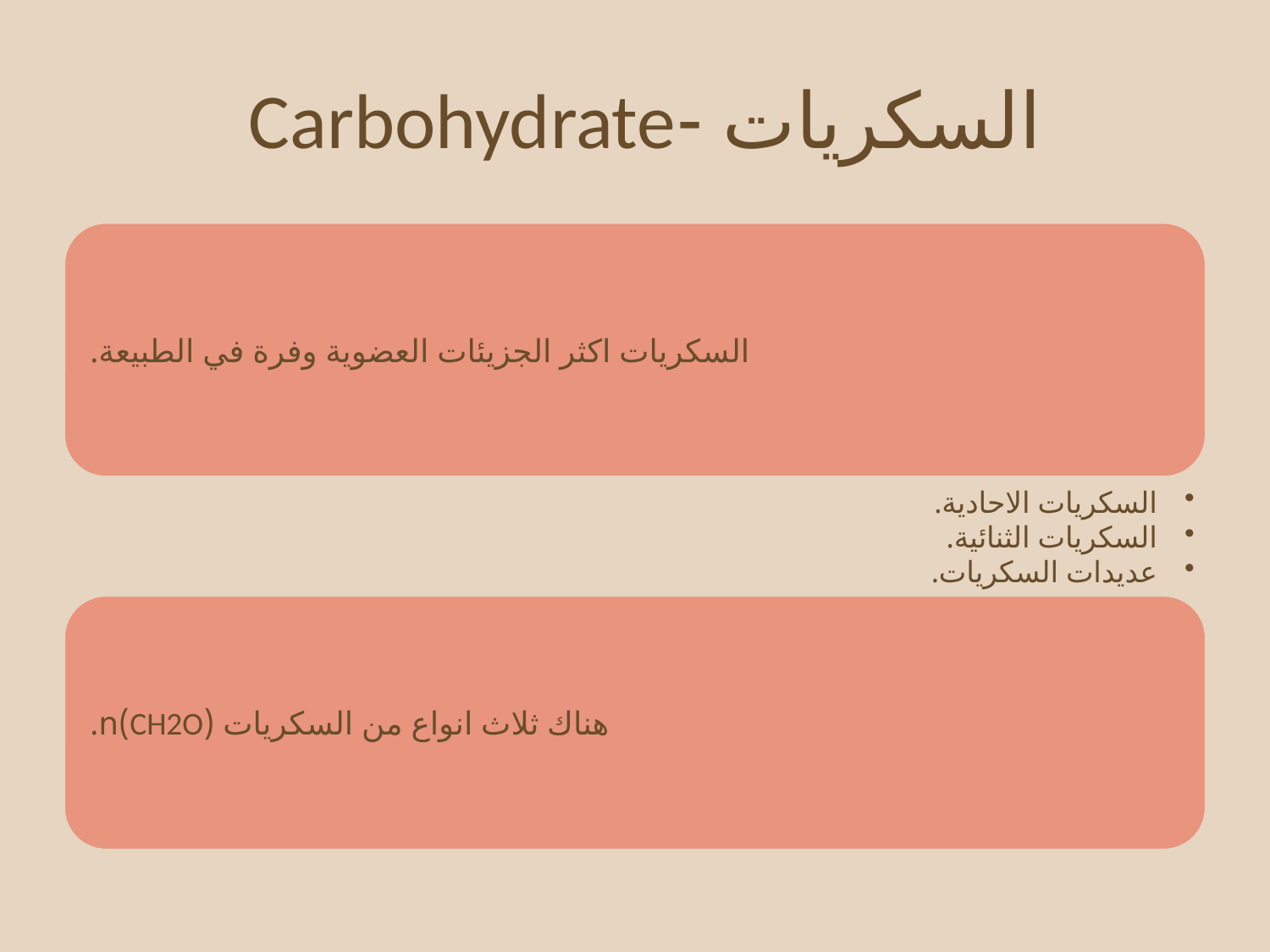

# السكريات -Carbohydrate
السكريات اكثر الجزيئات العضوية وفرة في الطبيعة.
السكريات الثنائية.
عديدات السكريات.